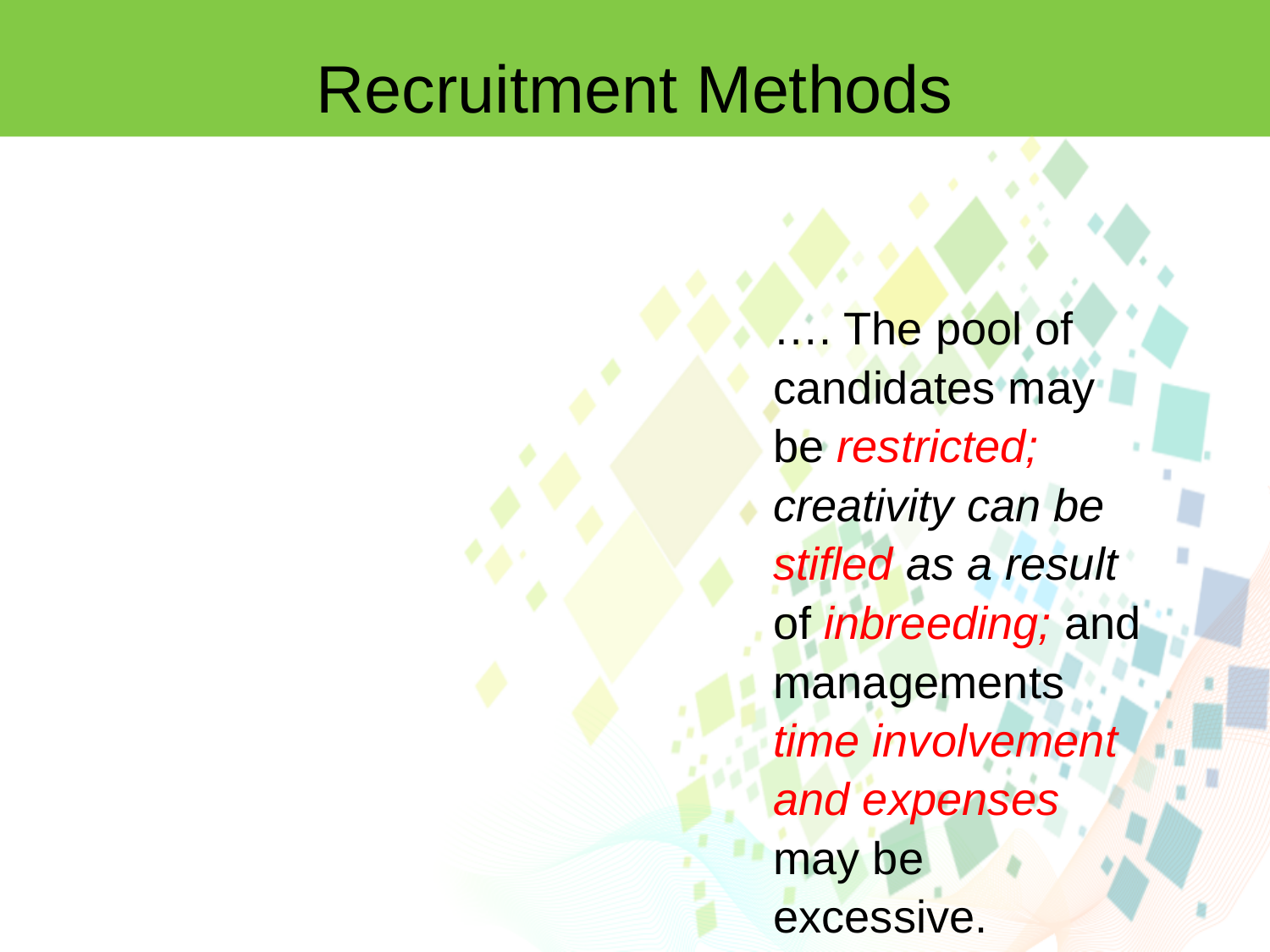

Recruitment Methods
…. The pool of candidates may be restricted; creativity can be stifled as a result of inbreeding; and managements time involvement and expenses may be excessive.